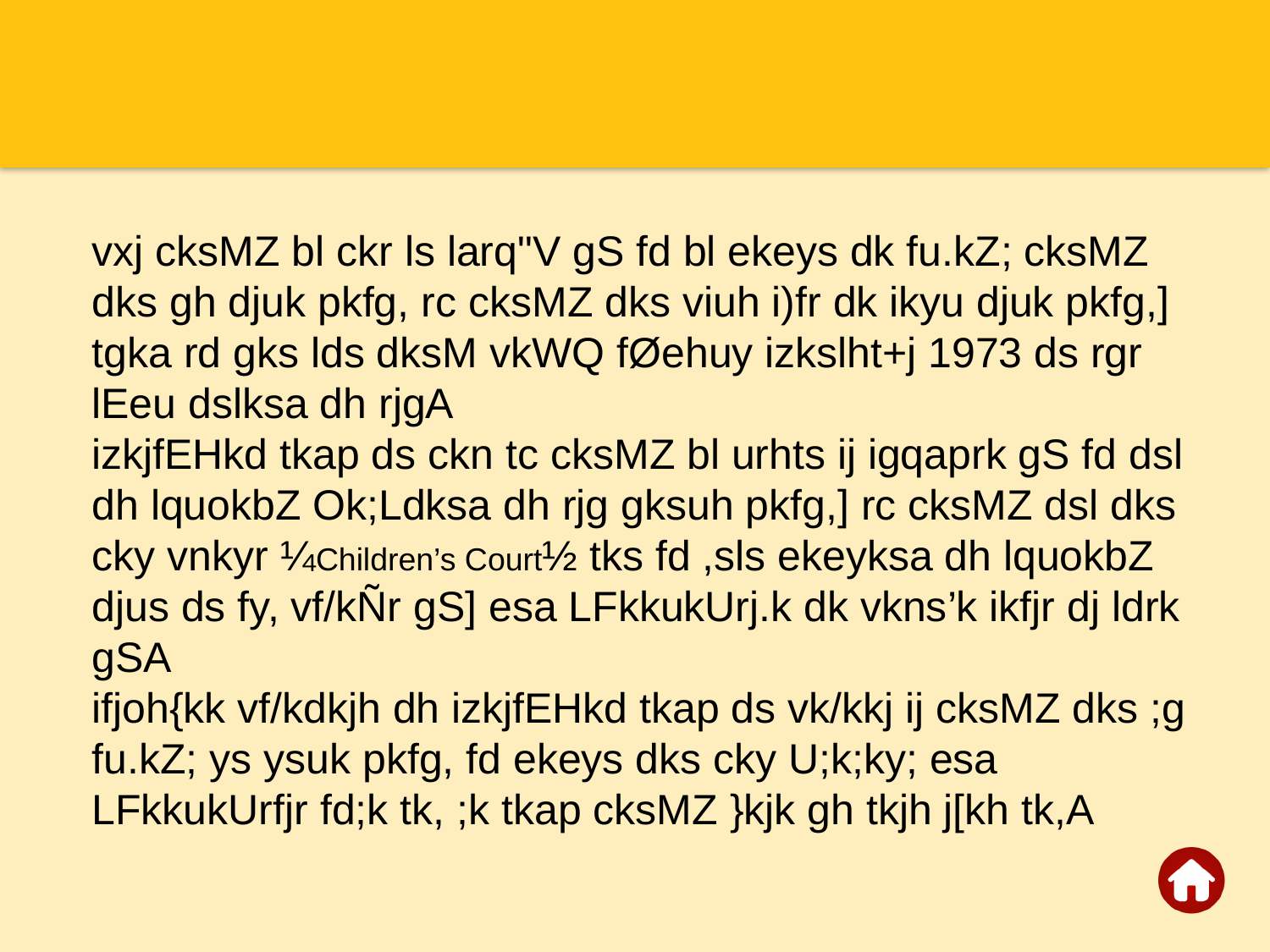

vxj cksMZ bl ckr ls larq"V gS fd bl ekeys dk fu.kZ; cksMZ dks gh djuk pkfg, rc cksMZ dks viuh i)fr dk ikyu djuk pkfg,] tgka rd gks lds dksM vkWQ fØehuy izkslht+j 1973 ds rgr lEeu dslksa dh rjgA
izkjfEHkd tkap ds ckn tc cksMZ bl urhts ij igqaprk gS fd dsl dh lquokbZ Ok;Ldksa dh rjg gksuh pkfg,] rc cksMZ dsl dks cky vnkyr ¼Children’s Court½ tks fd ,sls ekeyksa dh lquokbZ djus ds fy, vf/kÑr gS] esa LFkkukUrj.k dk vkns’k ikfjr dj ldrk gSA
ifjoh{kk vf/kdkjh dh izkjfEHkd tkap ds vk/kkj ij cksMZ dks ;g fu.kZ; ys ysuk pkfg, fd ekeys dks cky U;k;ky; esa LFkkukUrfjr fd;k tk, ;k tkap cksMZ }kjk gh tkjh j[kh tk,A